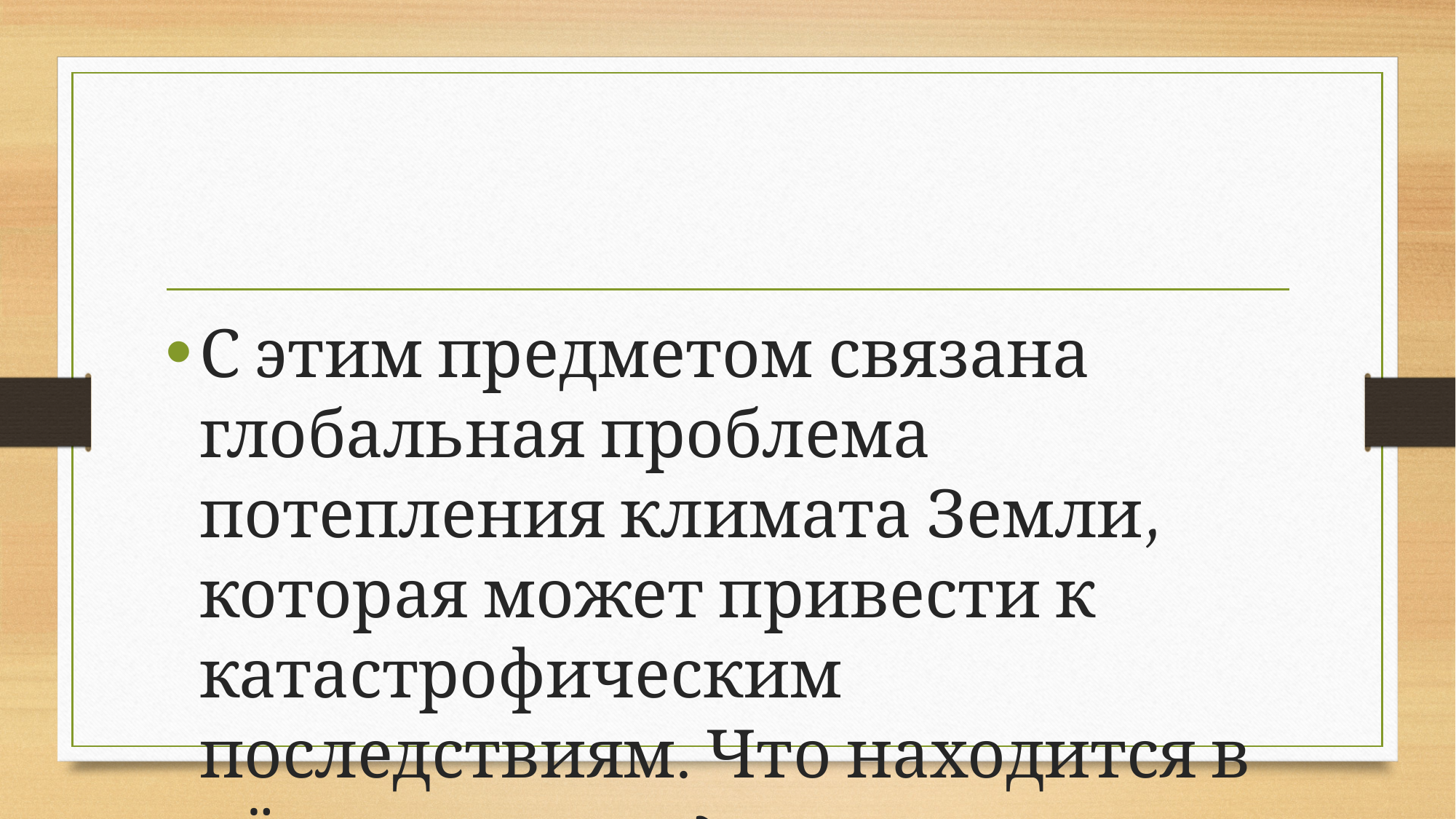

#
С этим предметом связана глобальная проблема потепления климата Земли, которая может привести к катастрофическим последствиям. Что находится в чёрном ящике?